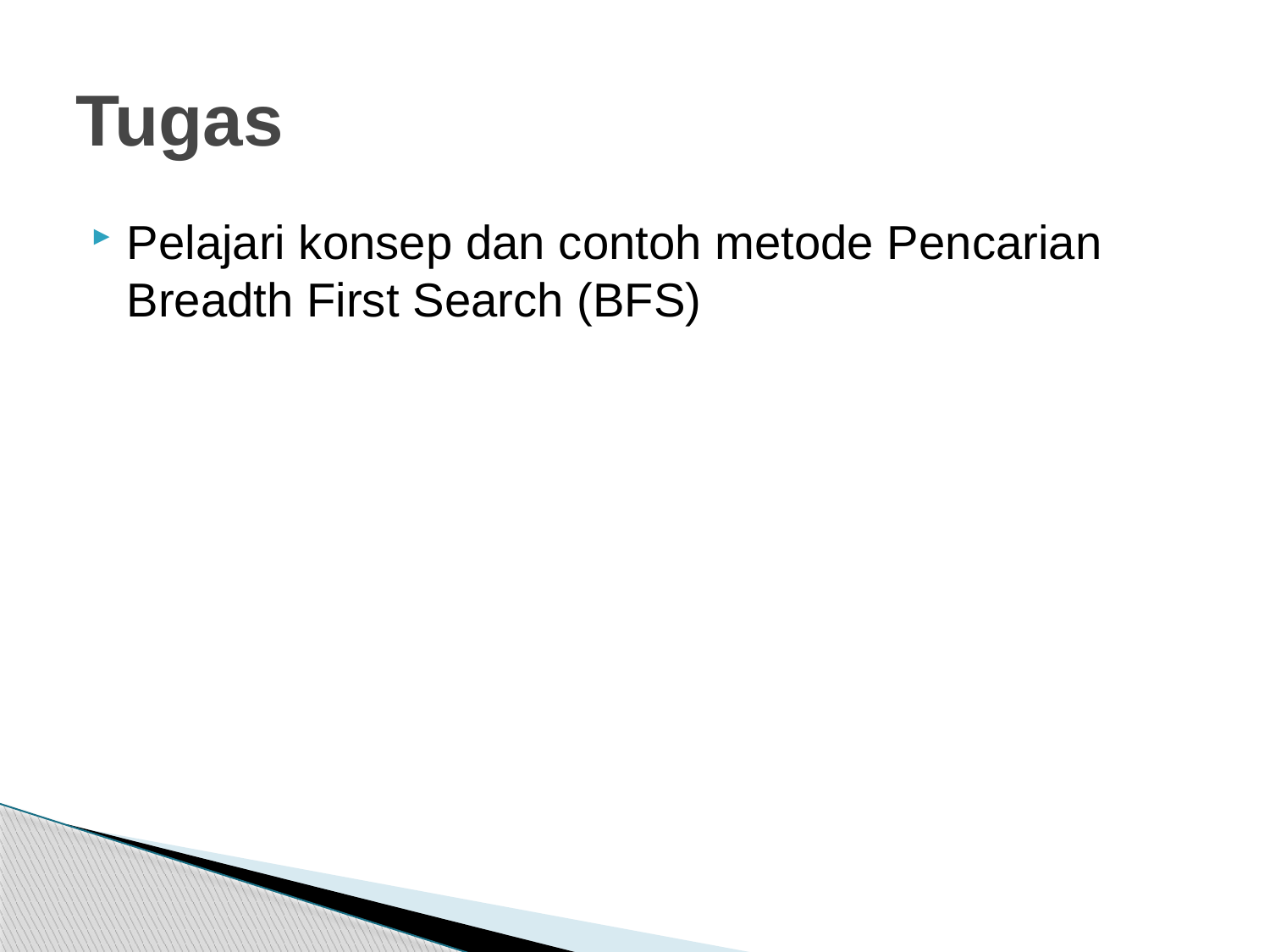

# Tugas
Pelajari konsep dan contoh metode Pencarian Breadth First Search (BFS)